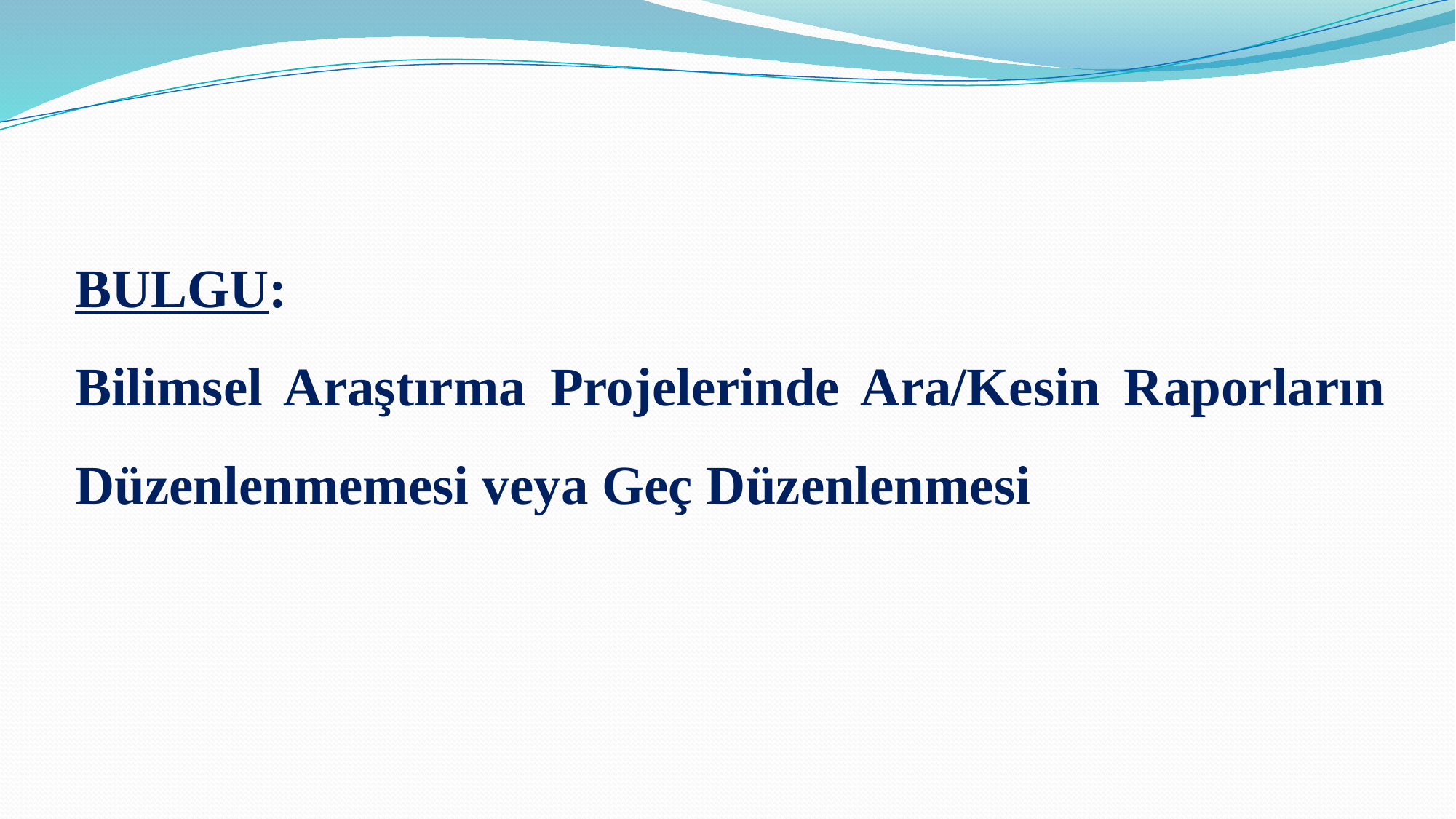

BULGU:
Bilimsel Araştırma Projelerinde Ara/Kesin Raporların Düzenlenmemesi veya Geç Düzenlenmesi